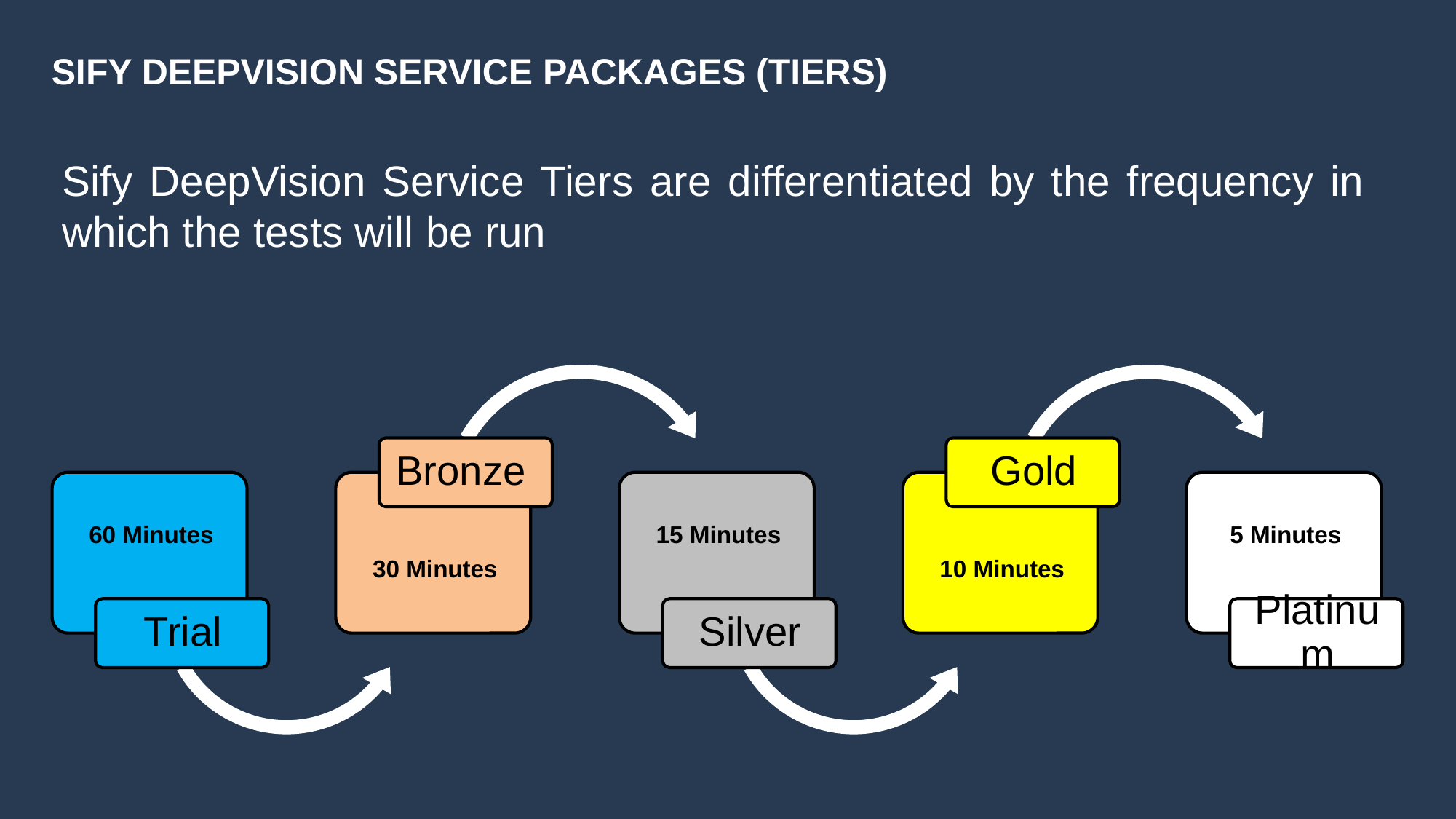

# Sify DeepVision Service Packages (Tiers)
Sify DeepVision Service Tiers are differentiated by the frequency in which the tests will be run
60 Minutes
Trial
30 Minutes
Bronze
15 Minutes
Silver
10 Minutes
Gold
5 Minutes
Platinum